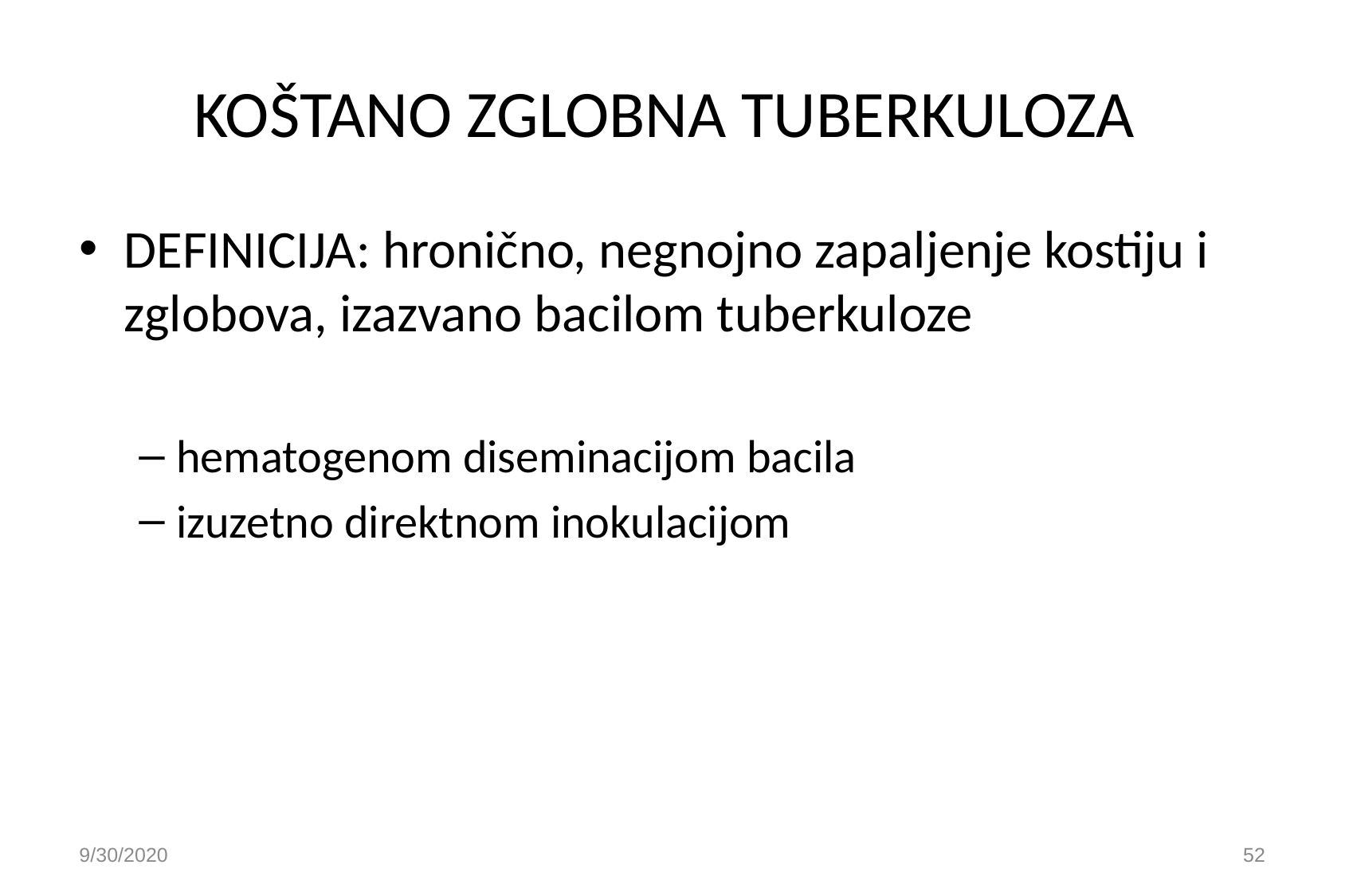

# KOŠTANO ZGLOBNA TUBERKULOZA
DEFINICIJA: hronično, negnojno zapaljenje kostiju i zglobova, izazvano bacilom tuberkuloze

hematogenom diseminacijom bacila
izuzetno direktnom inokulacijom

9/30/2020
52